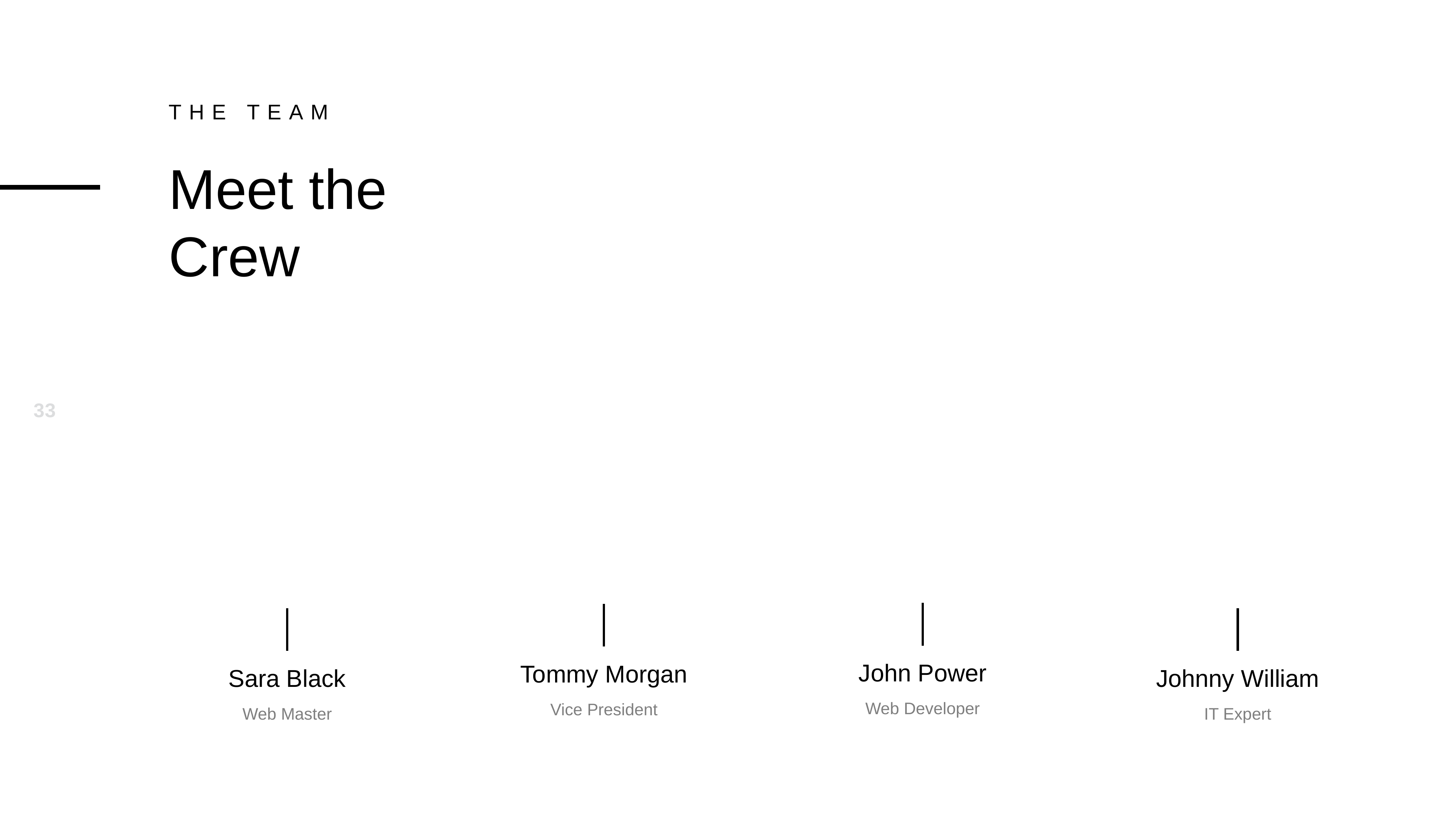

The Team
Meet the
Crew

John Power
Web Developer
Tommy Morgan
Vice President
Sara Black
Web Master
Johnny William
IT Expert